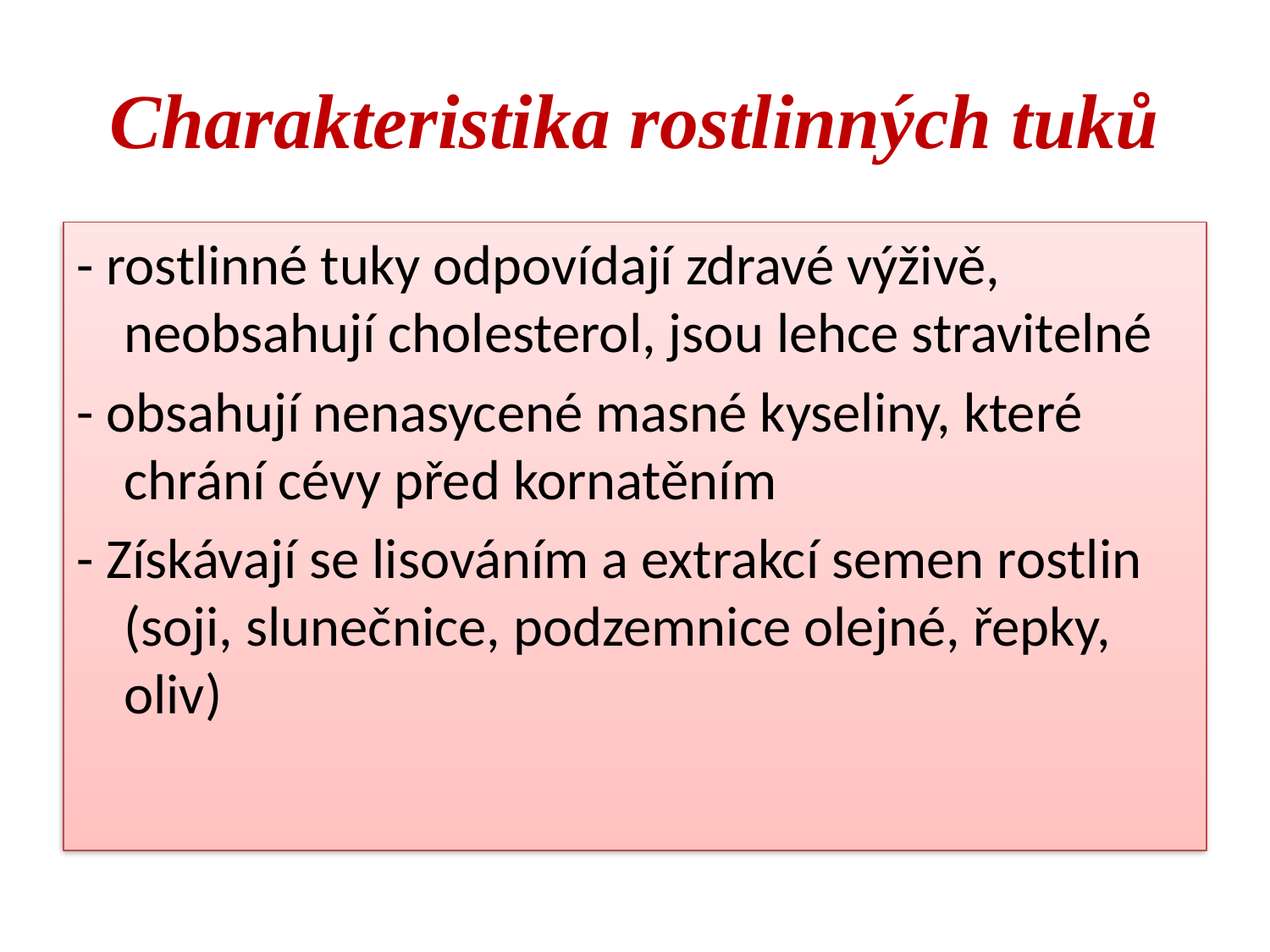

# Charakteristika rostlinných tuků
- rostlinné tuky odpovídají zdravé výživě, neobsahují cholesterol, jsou lehce stravitelné
- obsahují nenasycené masné kyseliny, které chrání cévy před kornatěním
- Získávají se lisováním a extrakcí semen rostlin (soji, slunečnice, podzemnice olejné, řepky, oliv)